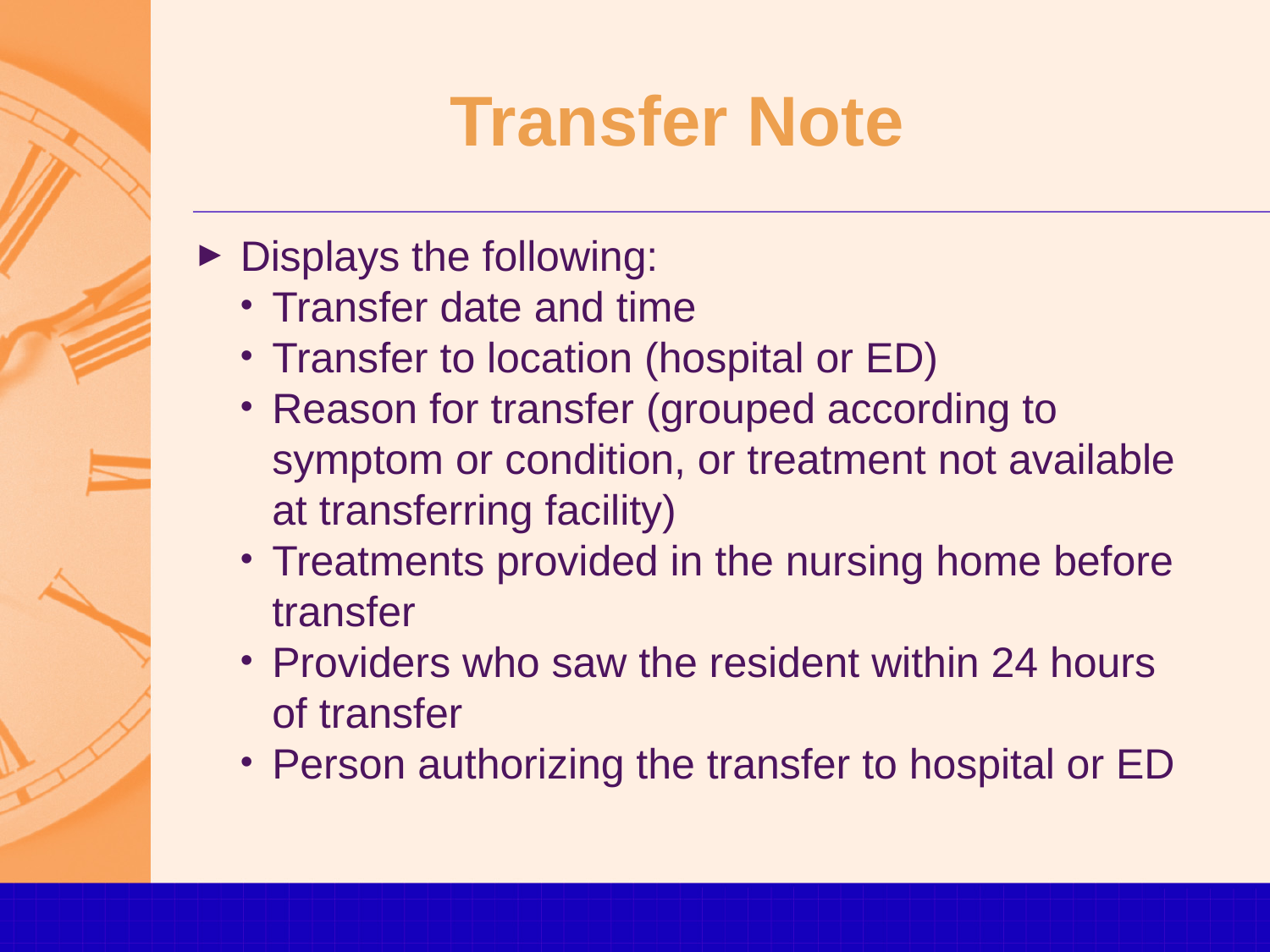

# Transfer Note
Displays the following:
Transfer date and time
Transfer to location (hospital or ED)
Reason for transfer (grouped according to symptom or condition, or treatment not available at transferring facility)
Treatments provided in the nursing home before transfer
Providers who saw the resident within 24 hours of transfer
Person authorizing the transfer to hospital or ED